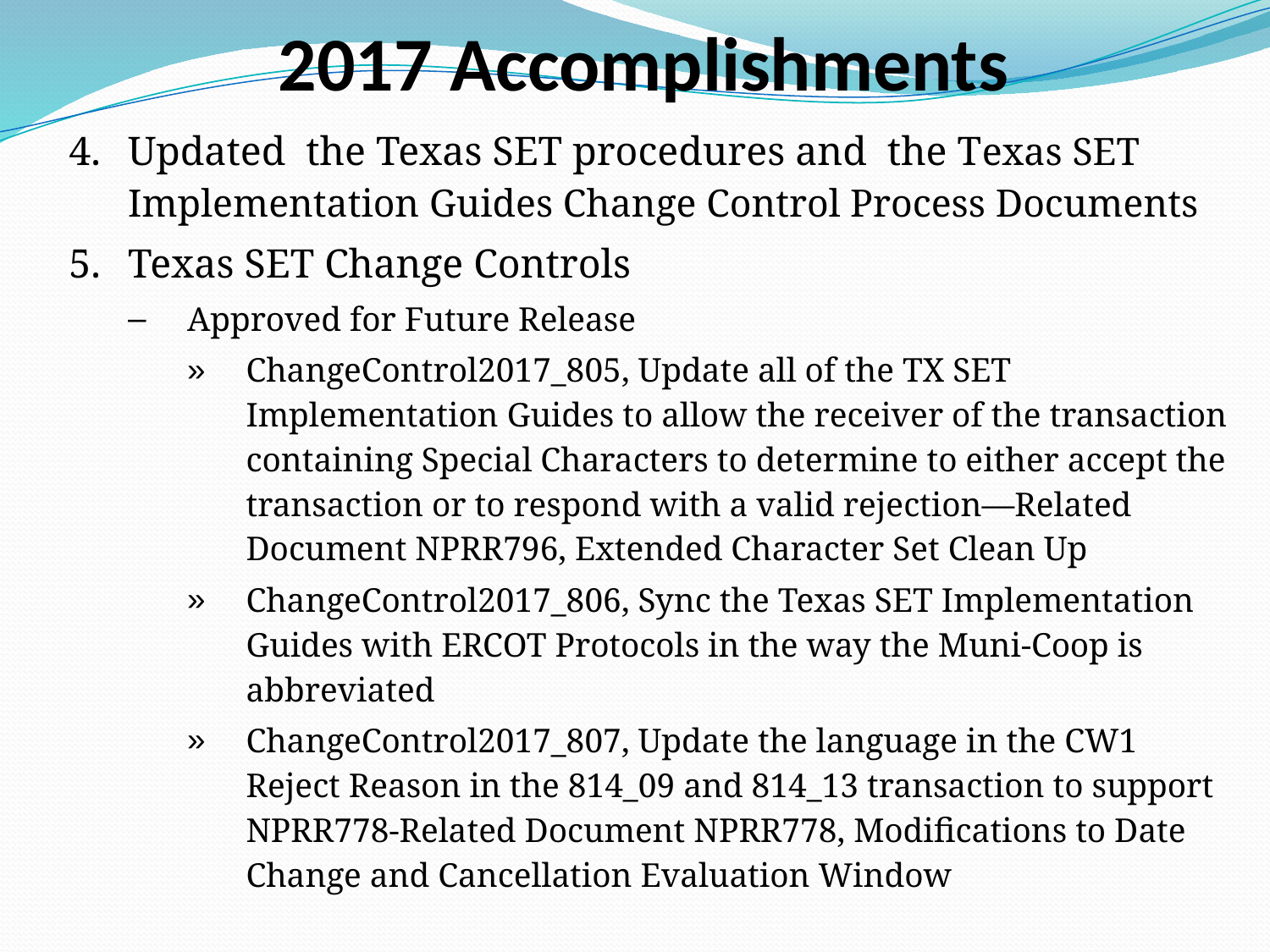

2017 Accomplishments
Updated  the Texas SET procedures and  the Texas SET Implementation Guides Change Control Process Documents
Texas SET Change Controls
Approved for Future Release
ChangeControl2017_805, Update all of the TX SET Implementation Guides to allow the receiver of the transaction containing Special Characters to determine to either accept the transaction or to respond with a valid rejection—Related Document NPRR796, Extended Character Set Clean Up
ChangeControl2017_806, Sync the Texas SET Implementation Guides with ERCOT Protocols in the way the Muni-Coop is abbreviated
ChangeControl2017_807, Update the language in the CW1 Reject Reason in the 814_09 and 814_13 transaction to support NPRR778-Related Document NPRR778, Modifications to Date Change and Cancellation Evaluation Window